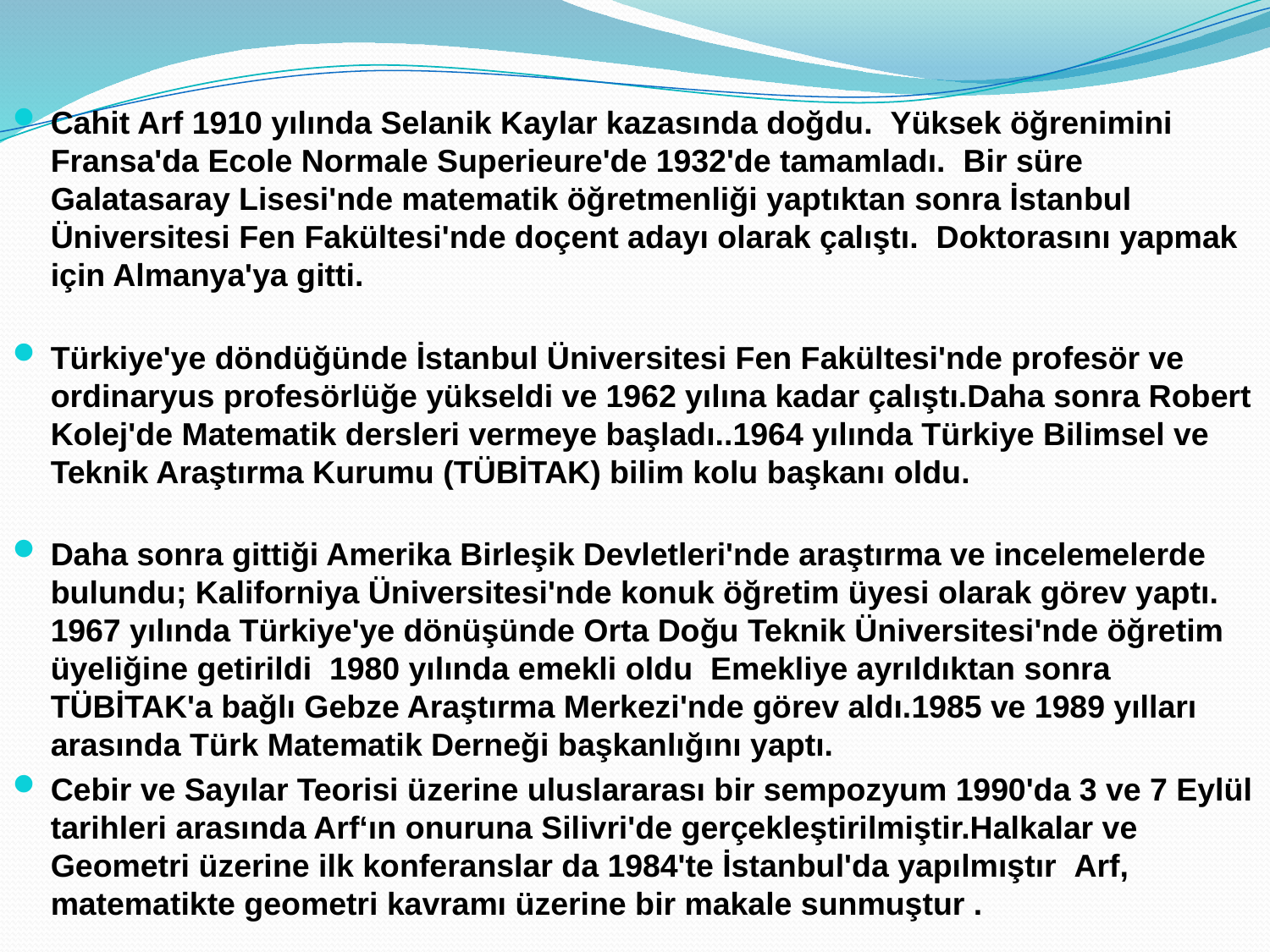

Cahit Arf 1910 yılında Selanik Kaylar kazasında doğdu.  Yüksek öğrenimini Fransa'da Ecole Normale Superieure'de 1932'de tamamladı.  Bir süre Galatasaray Lisesi'nde matematik öğretmenliği yaptıktan sonra İstanbul Üniversitesi Fen Fakültesi'nde doçent adayı olarak çalıştı.  Doktorasını yapmak için Almanya'ya gitti.
Türkiye'ye döndüğünde İstanbul Üniversitesi Fen Fakültesi'nde profesör ve ordinaryus profesörlüğe yükseldi ve 1962 yılına kadar çalıştı.Daha sonra Robert Kolej'de Matematik dersleri vermeye başladı..1964 yılında Türkiye Bilimsel ve Teknik Araştırma Kurumu (TÜBİTAK) bilim kolu başkanı oldu.
Daha sonra gittiği Amerika Birleşik Devletleri'nde araştırma ve incelemelerde bulundu; Kaliforniya Üniversitesi'nde konuk öğretim üyesi olarak görev yaptı. 1967 yılında Türkiye'ye dönüşünde Orta Doğu Teknik Üniversitesi'nde öğretim üyeliğine getirildi  1980 yılında emekli oldu  Emekliye ayrıldıktan sonra TÜBİTAK'a bağlı Gebze Araştırma Merkezi'nde görev aldı.1985 ve 1989 yılları arasında Türk Matematik Derneği başkanlığını yaptı.
Cebir ve Sayılar Teorisi üzerine uluslararası bir sempozyum 1990'da 3 ve 7 Eylül tarihleri arasında Arf‘ın onuruna Silivri'de gerçekleştirilmiştir.Halkalar ve Geometri üzerine ilk konferanslar da 1984'te İstanbul'da yapılmıştır  Arf, matematikte geometri kavramı üzerine bir makale sunmuştur .
#